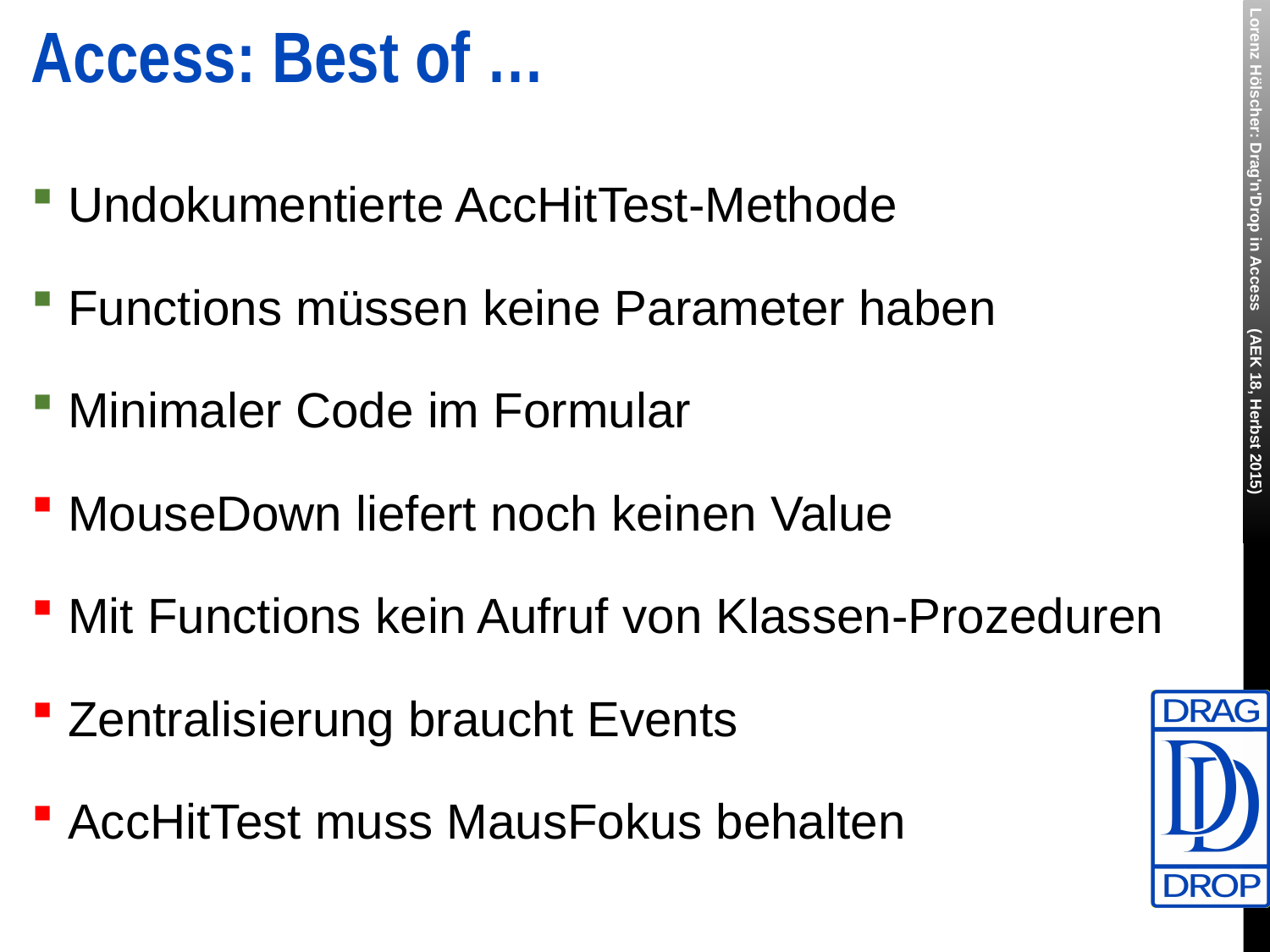

# Access: Best of …
Undokumentierte AccHitTest-Methode
Functions müssen keine Parameter haben
Minimaler Code im Formular
MouseDown liefert noch keinen Value
Mit Functions kein Aufruf von Klassen-Prozeduren
Zentralisierung braucht Events
AccHitTest muss MausFokus behalten